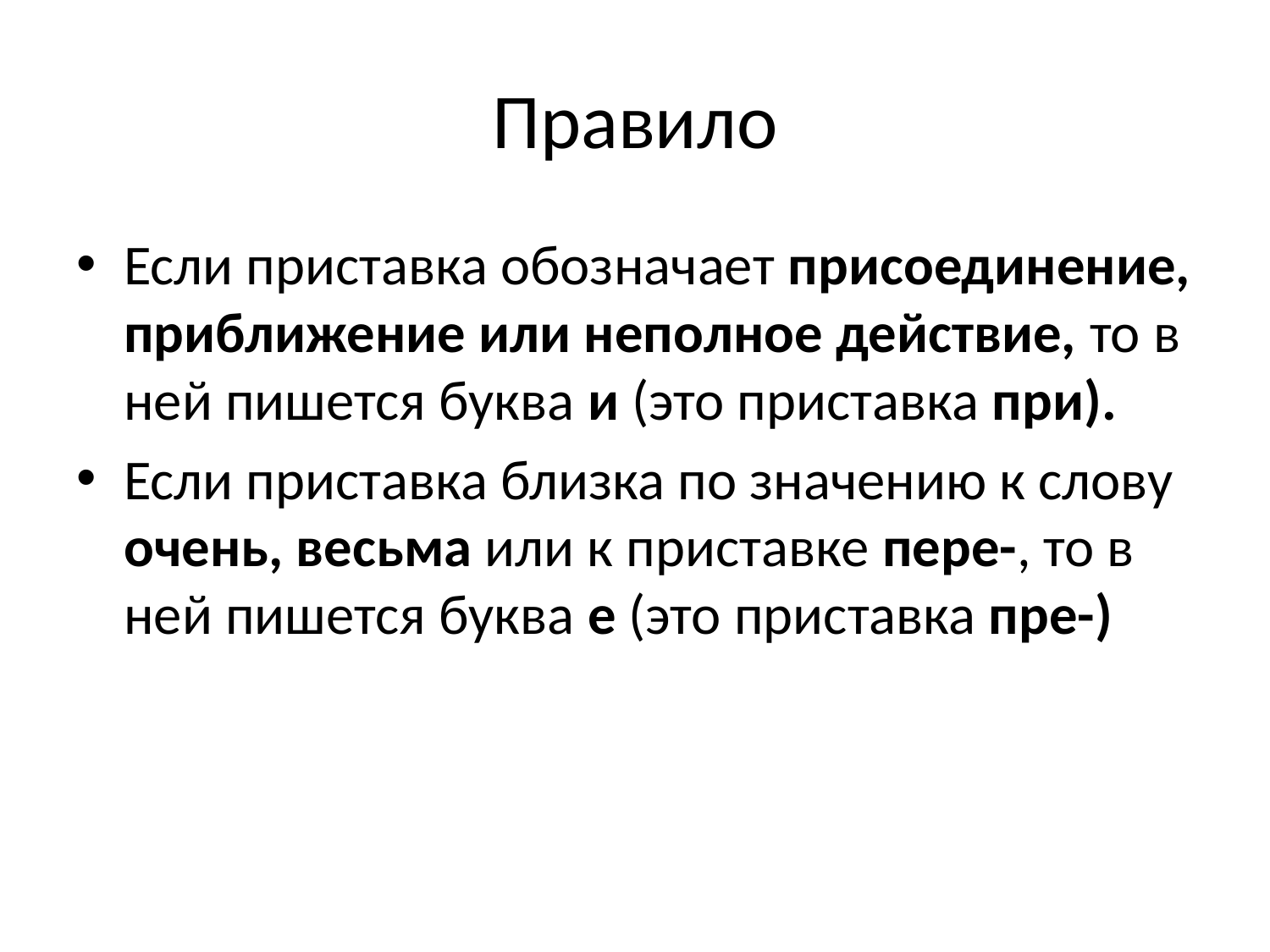

# Правило
Если приставка обозначает присоединение, приближение или неполное действие, то в ней пишется буква и (это приставка при).
Если приставка близка по значению к слову очень, весьма или к приставке пере-, то в ней пишется буква е (это приставка пре-)